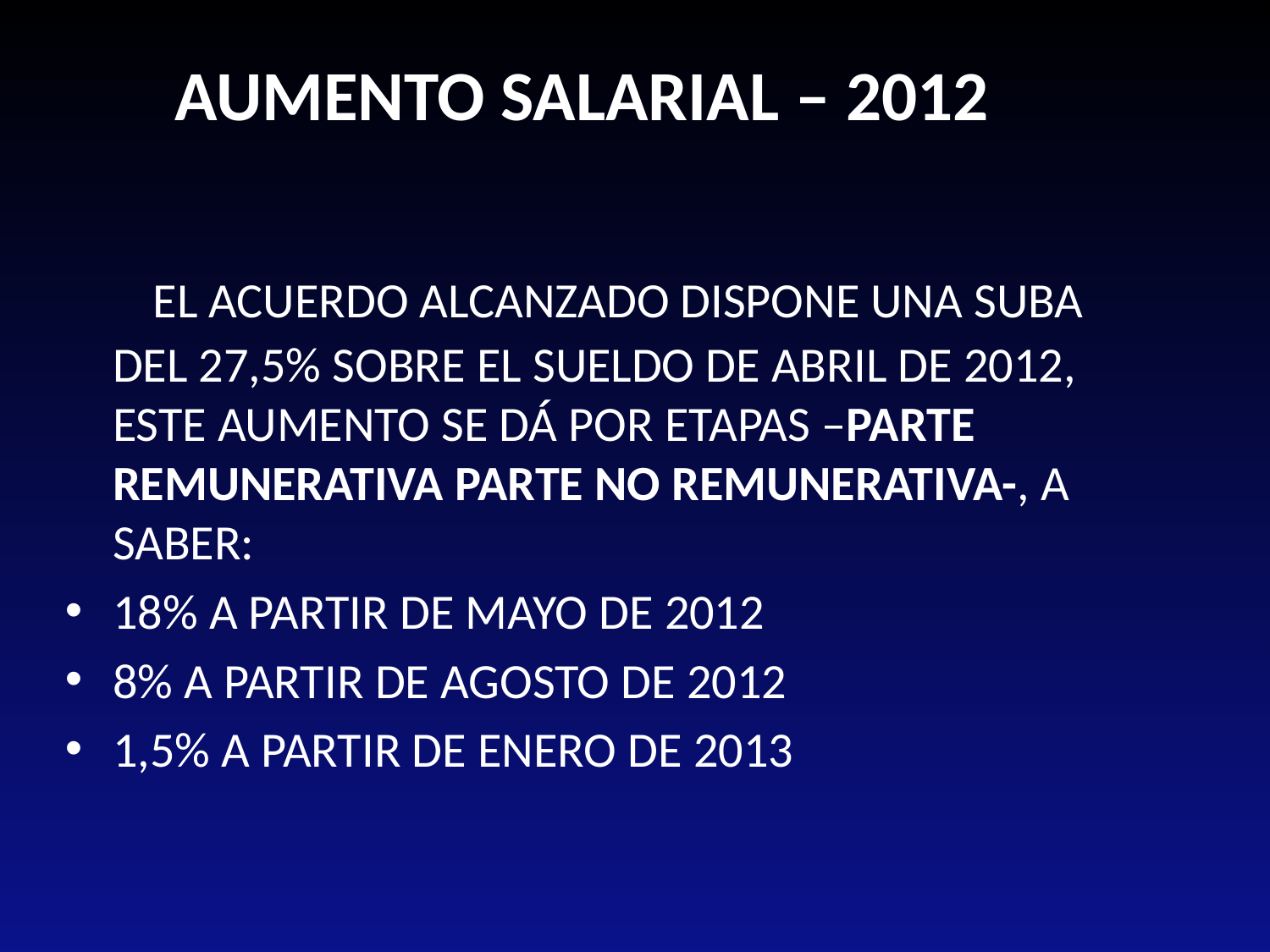

AUMENTO SALARIAL – 2012
     EL ACUERDO ALCANZADO DISPONE UNA SUBA DEL 27,5% SOBRE EL SUELDO DE ABRIL DE 2012, ESTE AUMENTO SE DÁ POR ETAPAS –PARTE REMUNERATIVA PARTE NO REMUNERATIVA-, A SABER:
18% A PARTIR DE MAYO DE 2012
8% A PARTIR DE AGOSTO DE 2012
1,5% A PARTIR DE ENERO DE 2013